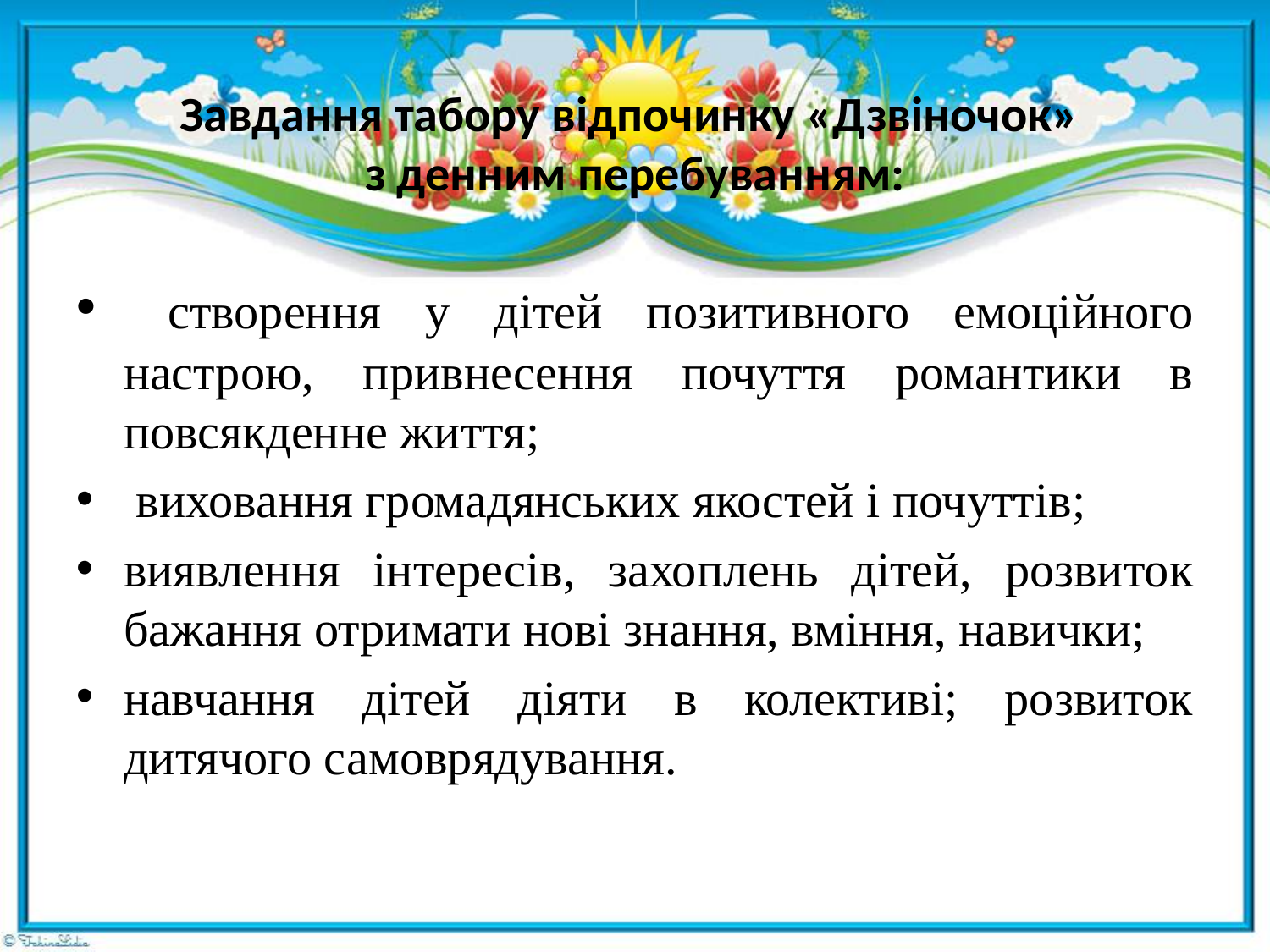

# Завдання табору відпочинку «Дзвіночок» з денним перебуванням:
 створення у дітей позитивного емоційного настрою, привнесення почуття романтики в повсякденне життя;
 виховання громадянських якостей і почуттів;
виявлення інтересів, захоплень дітей, розвиток бажання отримати нові знання, вміння, навички;
навчання дітей діяти в колективі; розвиток дитячого самоврядування.